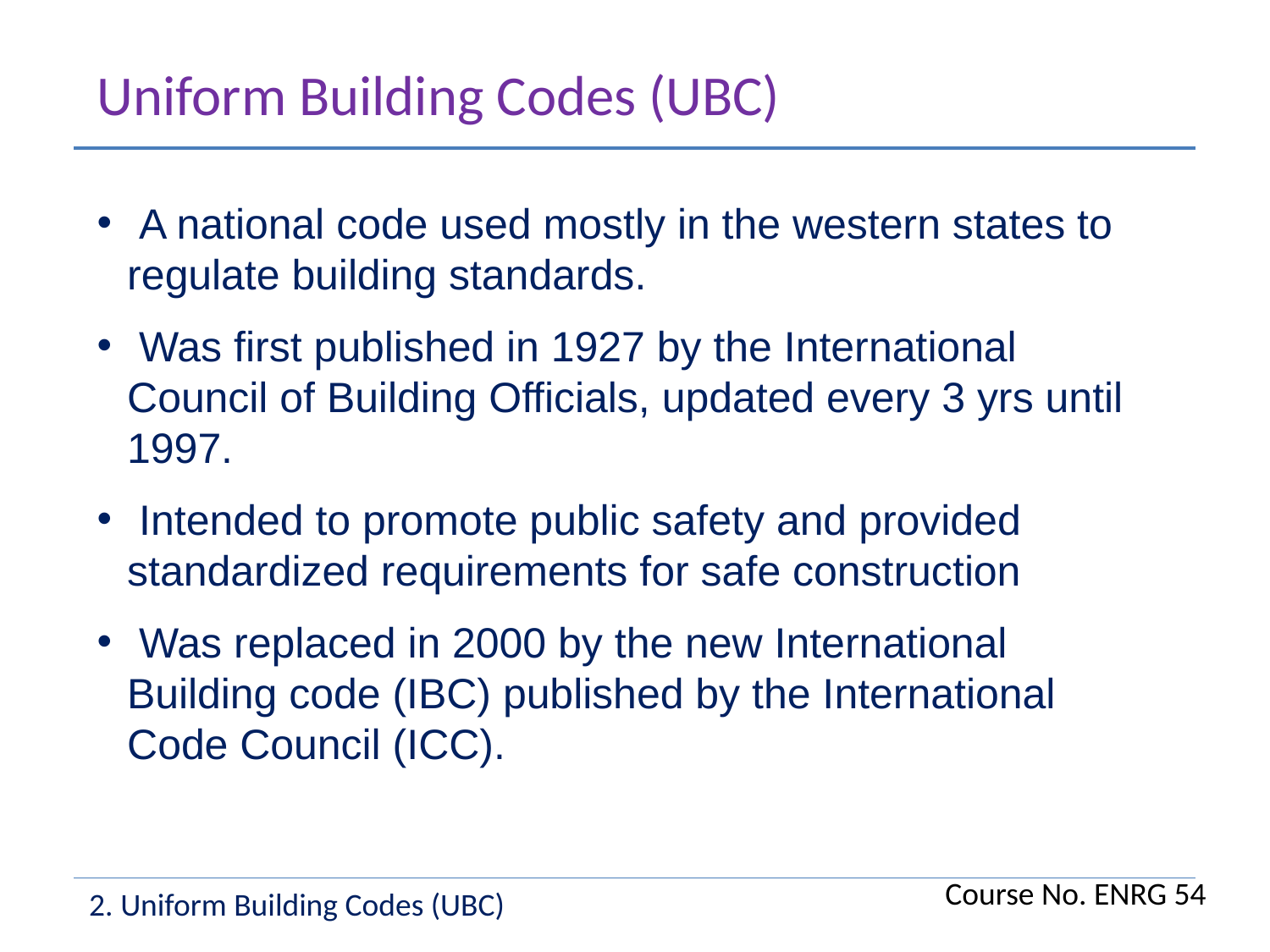

Uniform Building Codes (UBC)
 A national code used mostly in the western states to regulate building standards.
 Was first published in 1927 by the International Council of Building Officials, updated every 3 yrs until 1997.
 Intended to promote public safety and provided standardized requirements for safe construction
 Was replaced in 2000 by the new International Building code (IBC) published by the International Code Council (ICC).
Course No. ENRG 54
2. Uniform Building Codes (UBC)